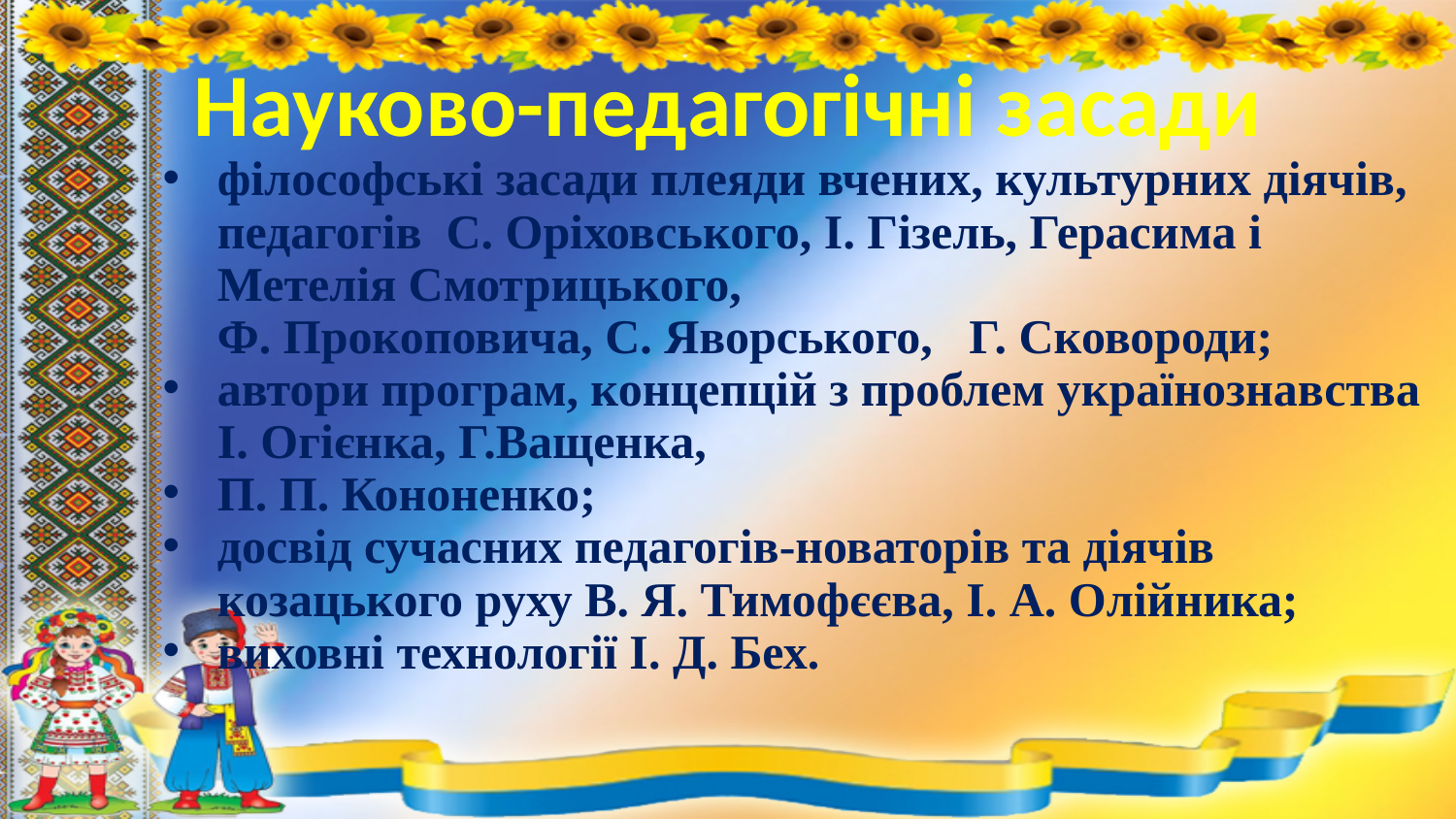

# Науково-педагогічні засади
філософські засади плеяди вчених, культурних діячів, педагогів  С. Оріховського, І. Гізель, Герасима і Метелія Смотрицького,
Ф. Прокоповича, С. Яворського,   Г. Сковороди;
автори програм, концепцій з проблем українознавства І. Огієнка, Г.Ващенка,
П. П. Кононенко;
досвід сучасних педагогів-новаторів та діячів козацького руху В. Я. Тимофєєва, І. А. Олійника;
виховні технології І. Д. Бех.